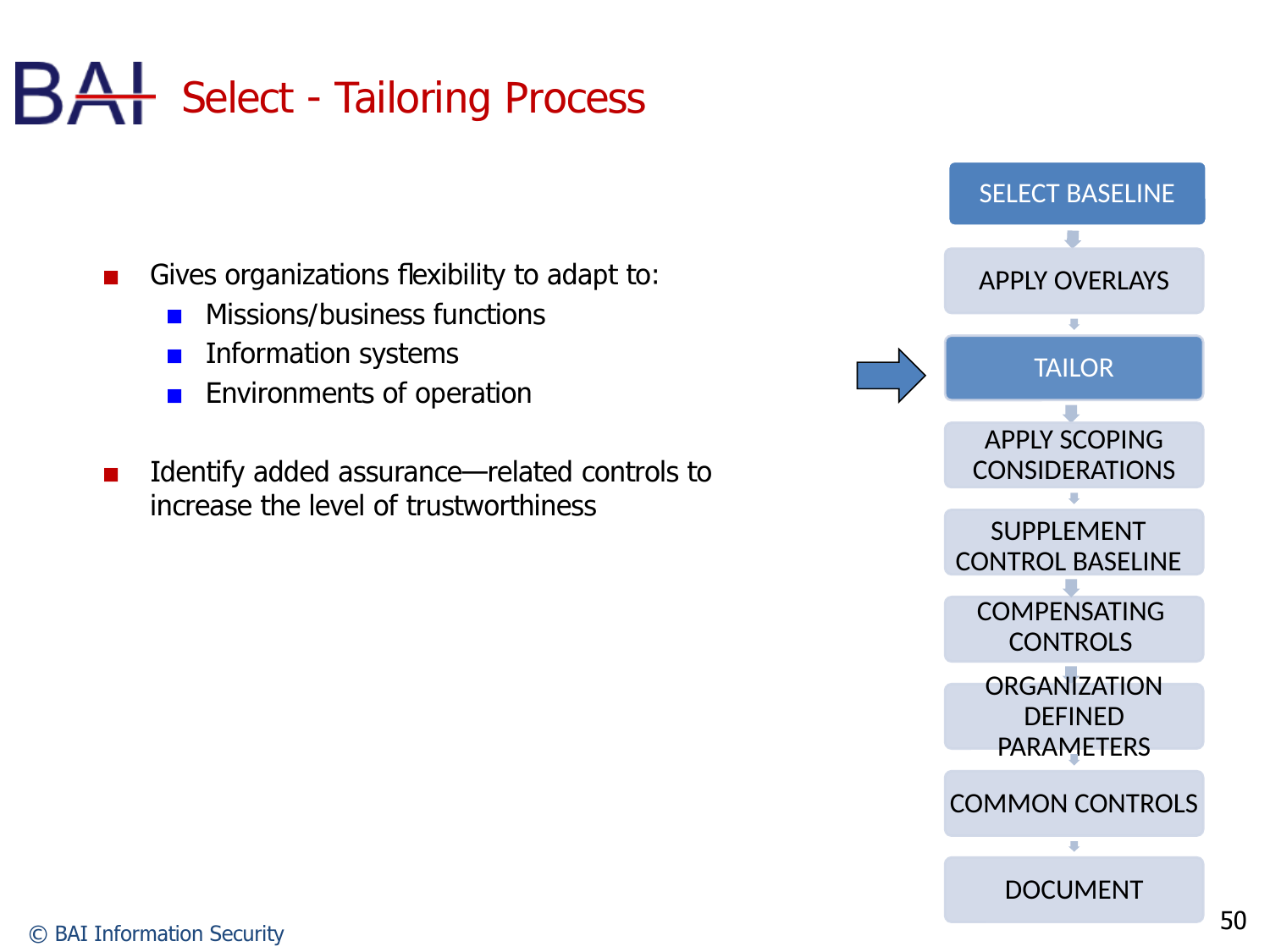

# Select - Tailoring Process

Select Baseline

Apply overlays

TAILOR

Apply scoping considerations

Supplement control baseline

Compensating controls

Organization defined parameters

Common controls

Document
Gives organizations flexibility to adapt to:
Missions/business functions
Information systems
Environments of operation

Identify added assurance—related controls to increase the level of trustworthiness